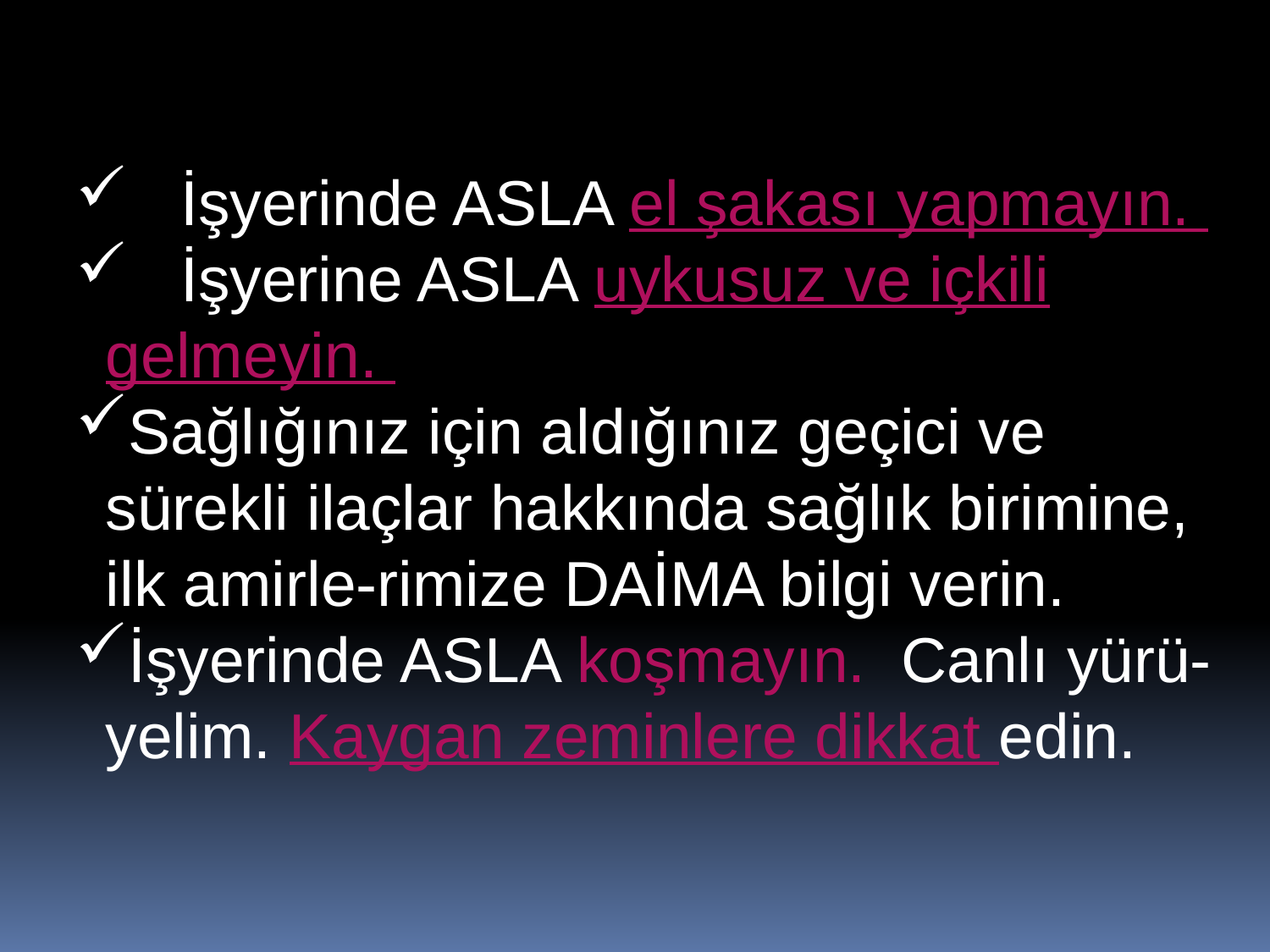

İşyerinde ASLA el şakası yapmayın.
   İşyerine ASLA uykusuz ve içkili gelmeyin.
Sağlığınız için aldığınız geçici ve sürekli ilaçlar hakkında sağlık birimine, ilk amirle-rimize DAİMA bilgi verin.
İşyerinde ASLA koşmayın.  Canlı yürü-yelim. Kaygan zeminlere dikkat edin.